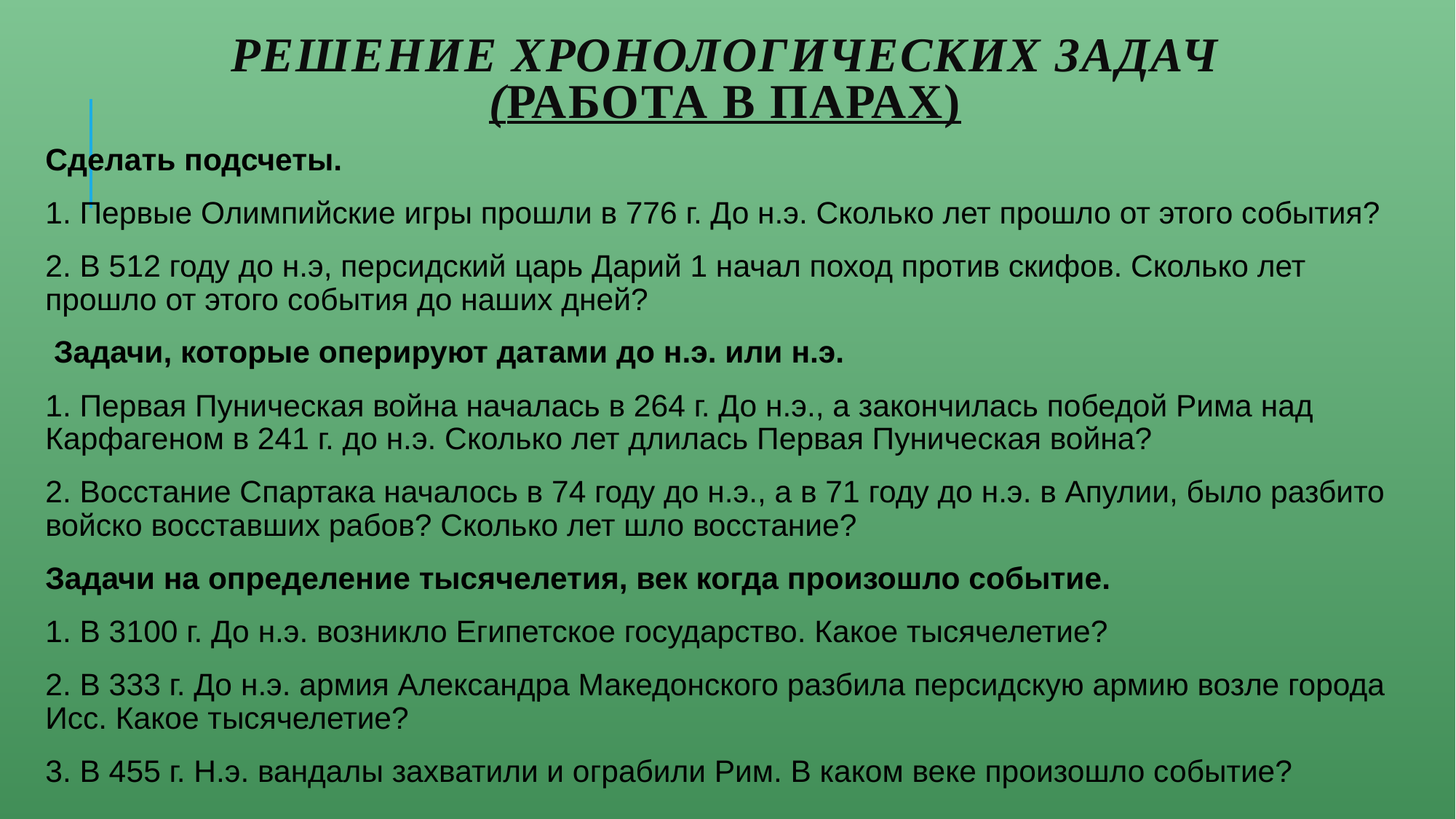

# Решение хронологических задач (работа в парах)
Сделать подсчеты.
1. Первые Олимпийские игры прошли в 776 г. До н.э. Сколько лет прошло от этого события?
2. В 512 году до н.э, персидский царь Дарий 1 начал поход против скифов. Сколько лет прошло от этого события до наших дней?
 Задачи, которые оперируют датами до н.э. или н.э.
1. Первая Пуническая война началась в 264 г. До н.э., а закончилась победой Рима над Карфагеном в 241 г. до н.э. Сколько лет длилась Первая Пуническая война?
2. Восстание Спартака началось в 74 году до н.э., а в 71 году до н.э. в Апулии, было разбито войско восставших рабов? Сколько лет шло восстание?
Задачи на определение тысячелетия, век когда произошло событие.
1. В 3100 г. До н.э. возникло Египетское государство. Какое тысячелетие?
2. В 333 г. До н.э. армия Александра Македонского разбила персидскую армию возле города Исс. Какое тысячелетие?
3. В 455 г. Н.э. вандалы захватили и ограбили Рим. В каком веке произошло событие?